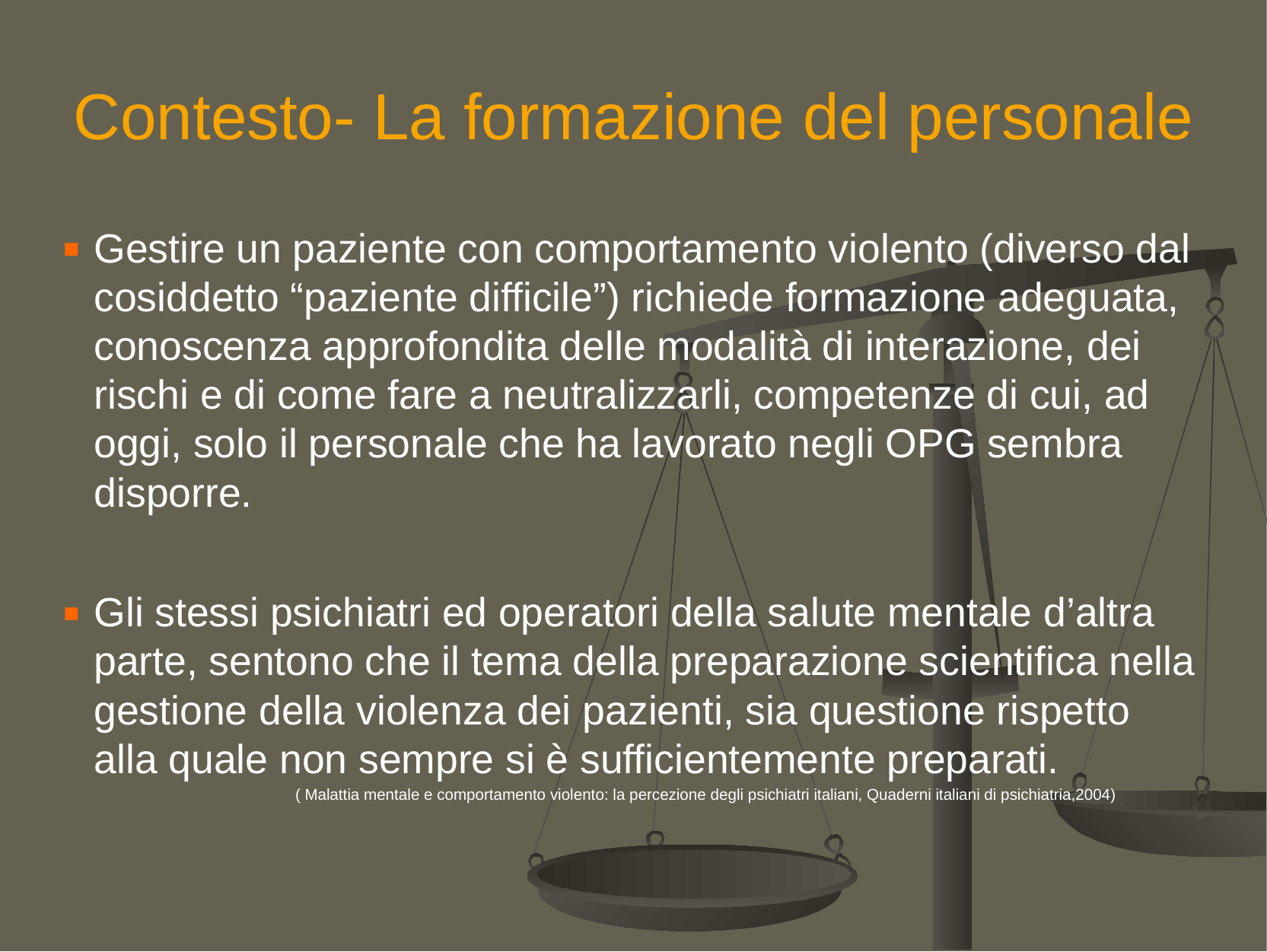

Contesto- La formazione del personale
Gestire un paziente con comportamento violento (diverso dal cosiddetto “paziente difficile”) richiede formazione adeguata, conoscenza approfondita delle modalità di interazione, dei rischi e di come fare a neutralizzarli, competenze di cui, ad oggi, solo il personale che ha lavorato negli OPG sembra disporre.

Gli stessi psichiatri ed operatori della salute mentale d’altra parte, sentono che il tema della preparazione scientifica nella gestione della violenza dei pazienti, sia questione rispetto alla quale non sempre si è sufficientemente preparati.
                                                     ( Malattia mentale e comportamento violento: la percezione degli psichiatri italiani, Quaderni italiani di psichiatria,2004)